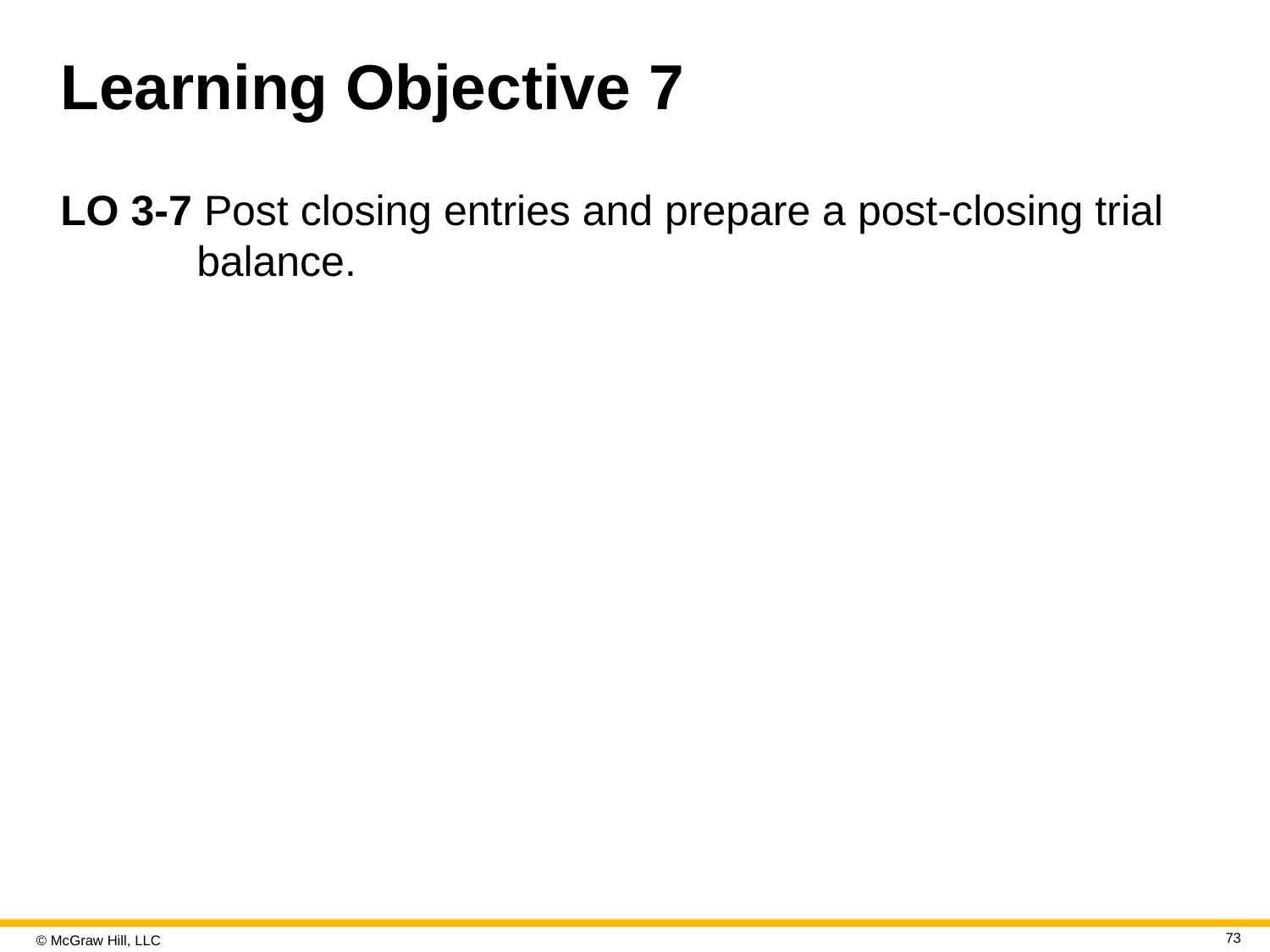

# Learning Objective 7
LO 3-7 Post closing entries and prepare a post-closing trial balance.
73